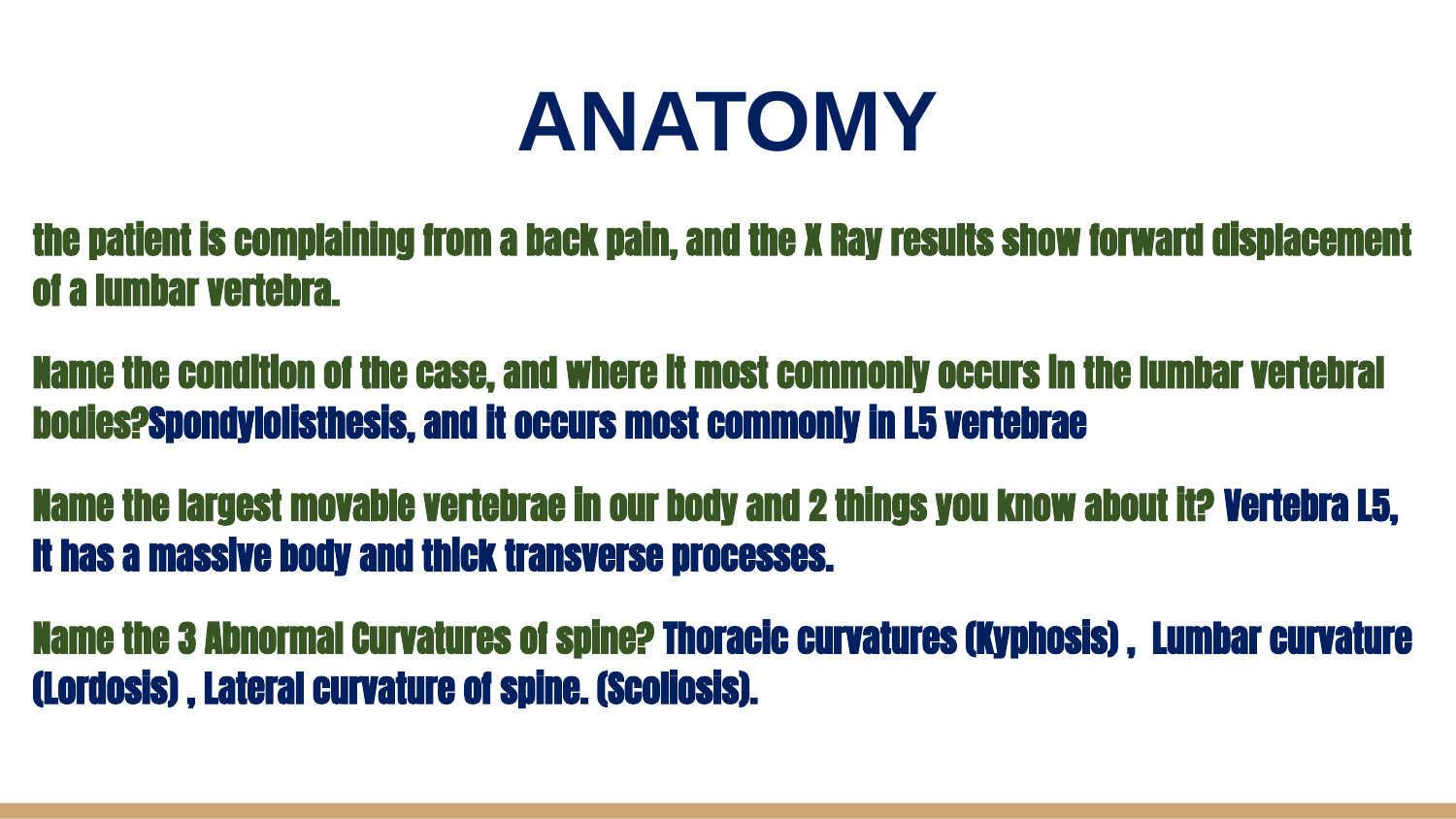

# ANATOMY
the patient is complaining from a back pain, and the X Ray results show forward displacement of a lumbar vertebra.
Name the condition of the case, and where it most commonly occurs in the lumbar vertebral bodies?Spondylolisthesis, and it occurs most commonly in L5 vertebrae
Name the largest movable vertebrae in our body and 2 things you know about it? Vertebra L5, It has a massive body and thick transverse processes.
Name the 3 Abnormal Curvatures of spine? Thoracic curvatures (Kyphosis) ,  Lumbar curvature (Lordosis) , Lateral curvature of spine. (Scoliosis).